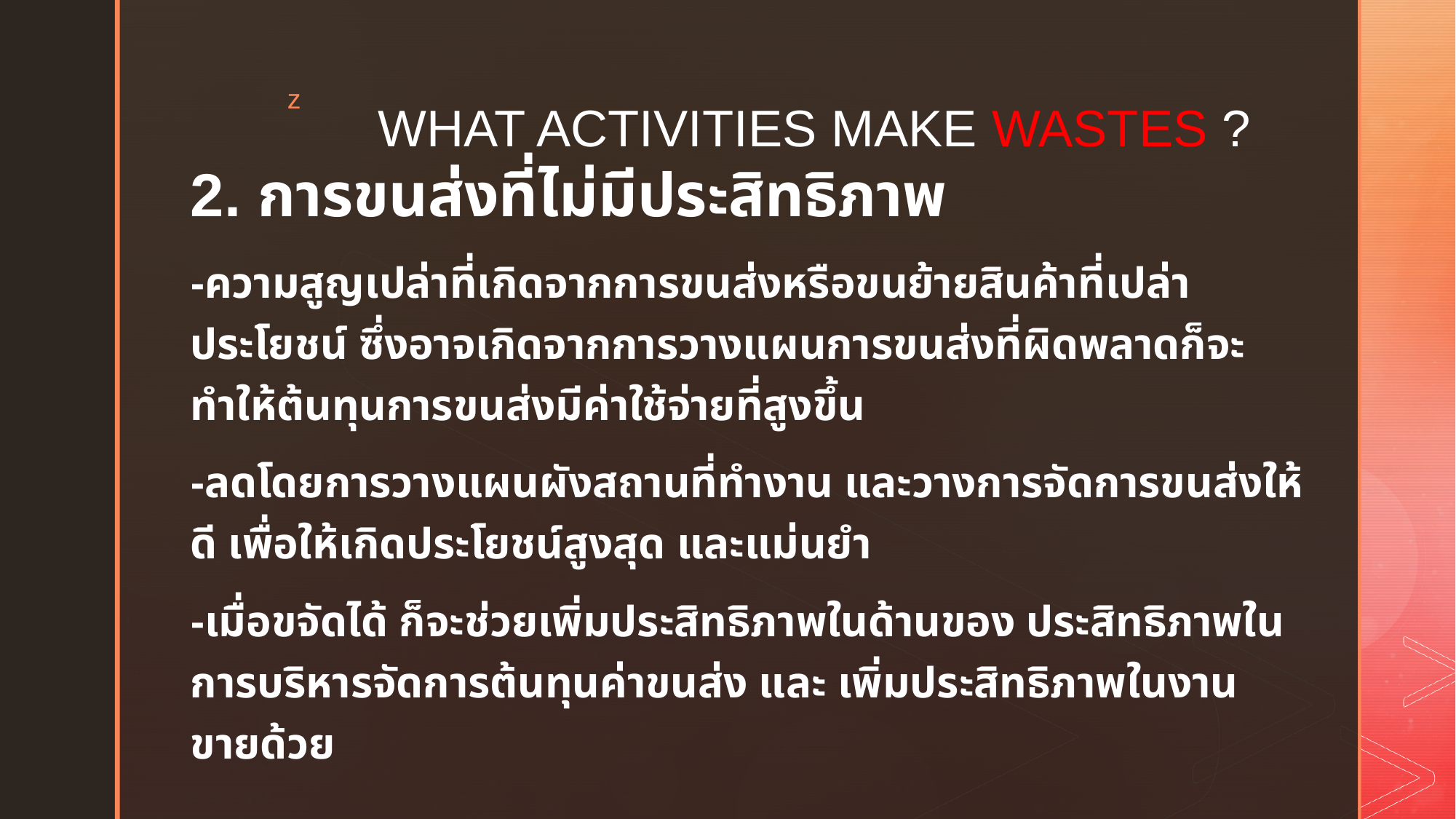

# WHAT ACTIVITIES MAKE WASTES ?
2. การขนส่งที่ไม่มีประสิทธิภาพ
-ความสูญเปล่าที่เกิดจากการขนส่งหรือขนย้ายสินค้าที่เปล่าประโยชน์ ซึ่งอาจเกิดจากการวางแผนการขนส่งที่ผิดพลาดก็จะทำให้ต้นทุนการขนส่งมีค่าใช้จ่ายที่สูงขึ้น
-ลดโดยการวางแผนผังสถานที่ทำงาน และวางการจัดการขนส่งให้ดี เพื่อให้เกิดประโยชน์สูงสุด และแม่นยำ
-เมื่อขจัดได้ ก็จะช่วยเพิ่มประสิทธิภาพในด้านของ ประสิทธิภาพในการบริหารจัดการต้นทุนค่าขนส่ง และ เพิ่มประสิทธิภาพในงานขายด้วย